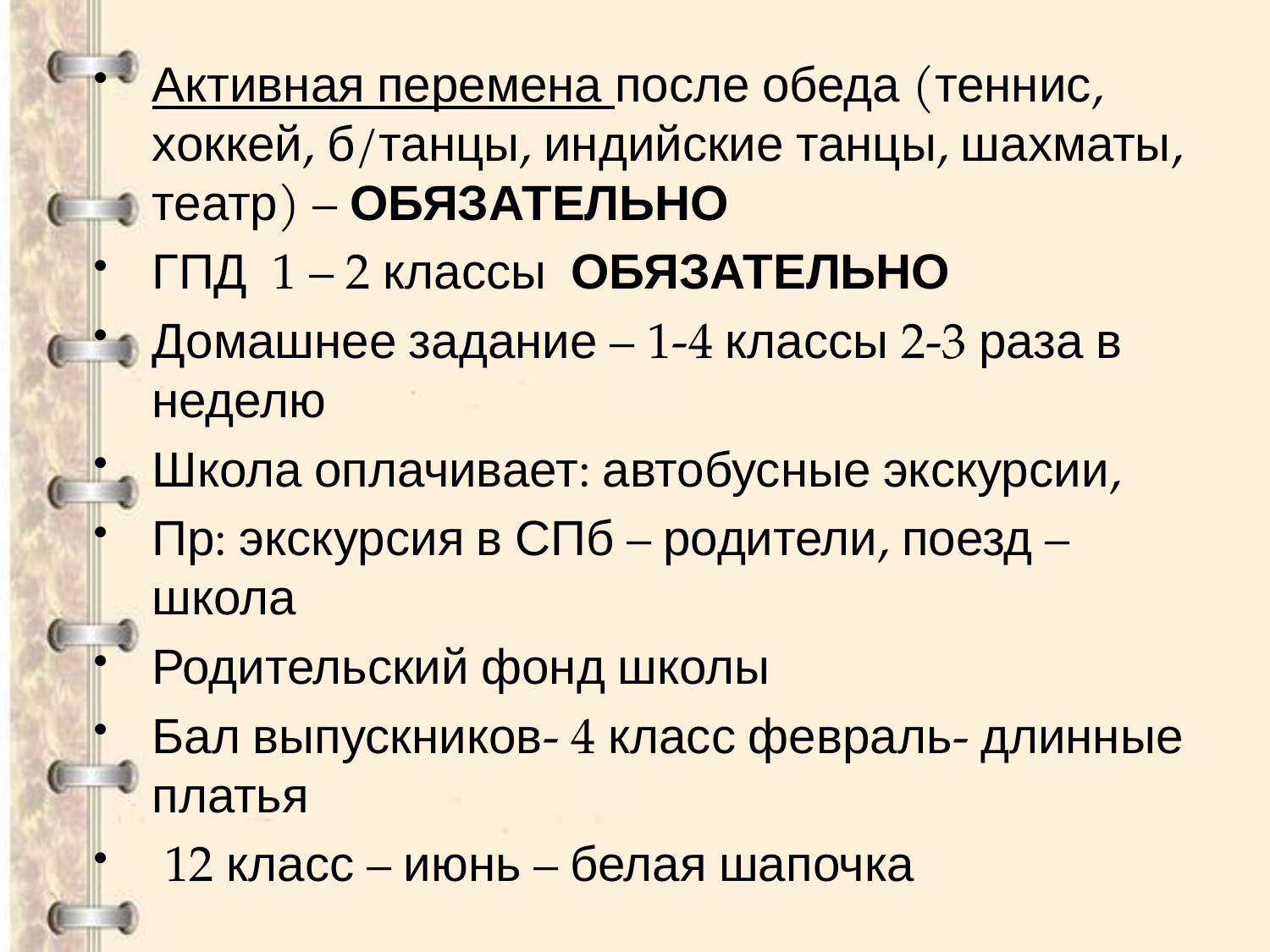

Активная перемена после обеда (теннис, хоккей, б/танцы, индийские танцы, шахматы, театр) – ОБЯЗАТЕЛЬНО
ГПД  1 – 2 классы  ОБЯЗАТЕЛЬНО
Домашнее задание – 1-4 классы 2-3 раза в неделю
Школа оплачивает: автобусные экскурсии,
Пр: экскурсия в СПб – родители, поезд – школа
Родительский фонд школы
Бал выпускников- 4 класс февраль- длинные платья
 12 класс – июнь – белая шапочка